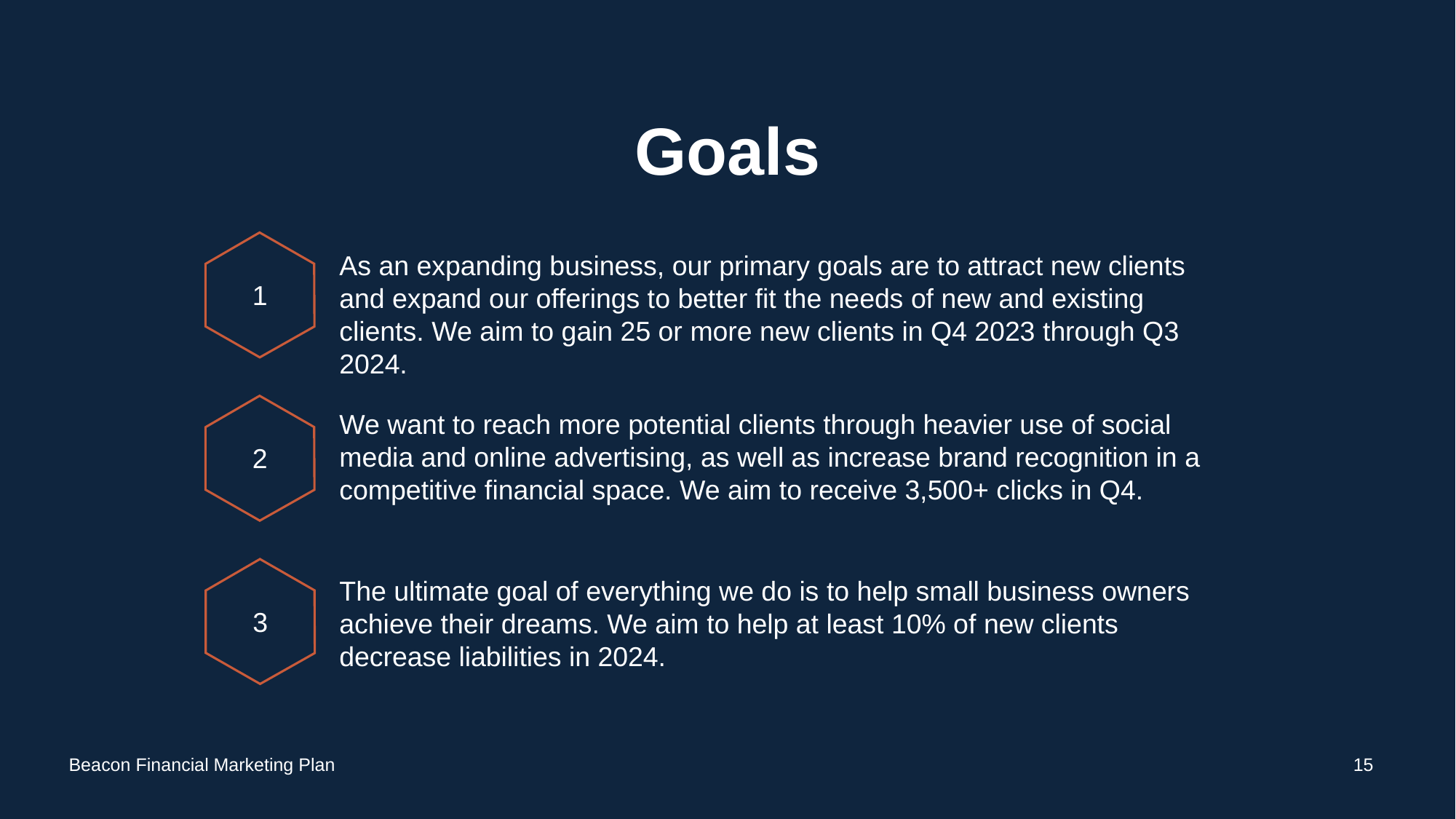

# Goals

As an expanding business, our primary goals are to attract new clients and expand our offerings to better fit the needs of new and existing clients. We aim to gain 25 or more new clients in Q4 2023 through Q3 2024.
1

We want to reach more potential clients through heavier use of social media and online advertising, as well as increase brand recognition in a competitive financial space. We aim to receive 3,500+ clicks in Q4.
2

The ultimate goal of everything we do is to help small business owners achieve their dreams. We aim to help at least 10% of new clients decrease liabilities in 2024.
3
15
Beacon Financial Marketing Plan